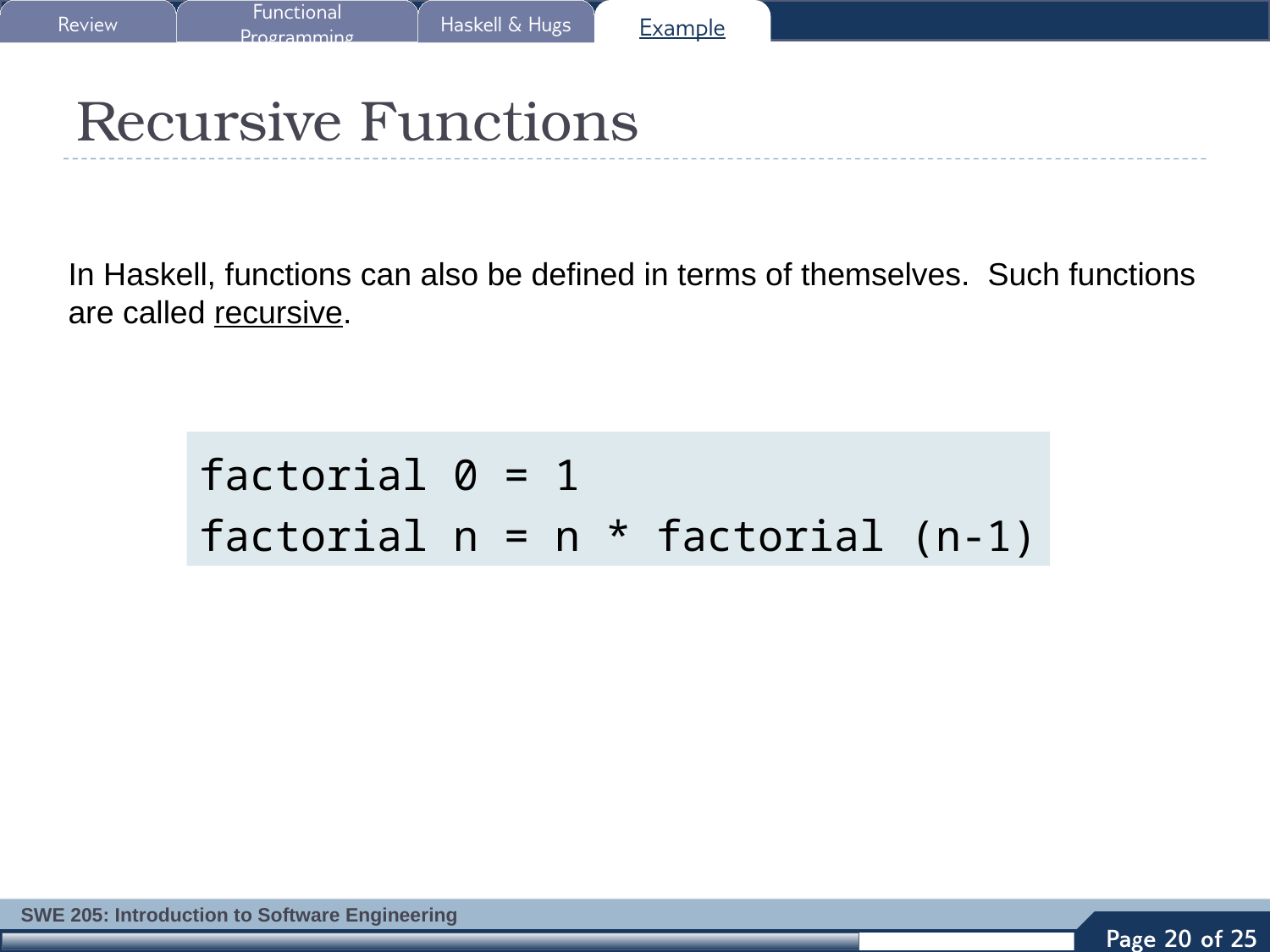

Review
Functional Programming
Haskell & Hugs
Example
# Recursive Functions
In Haskell, functions can also be defined in terms of themselves.  Such functions are called recursive.
factorial 0 = 1
factorial n = n * factorial (n-1)
20
Page 20 of 25